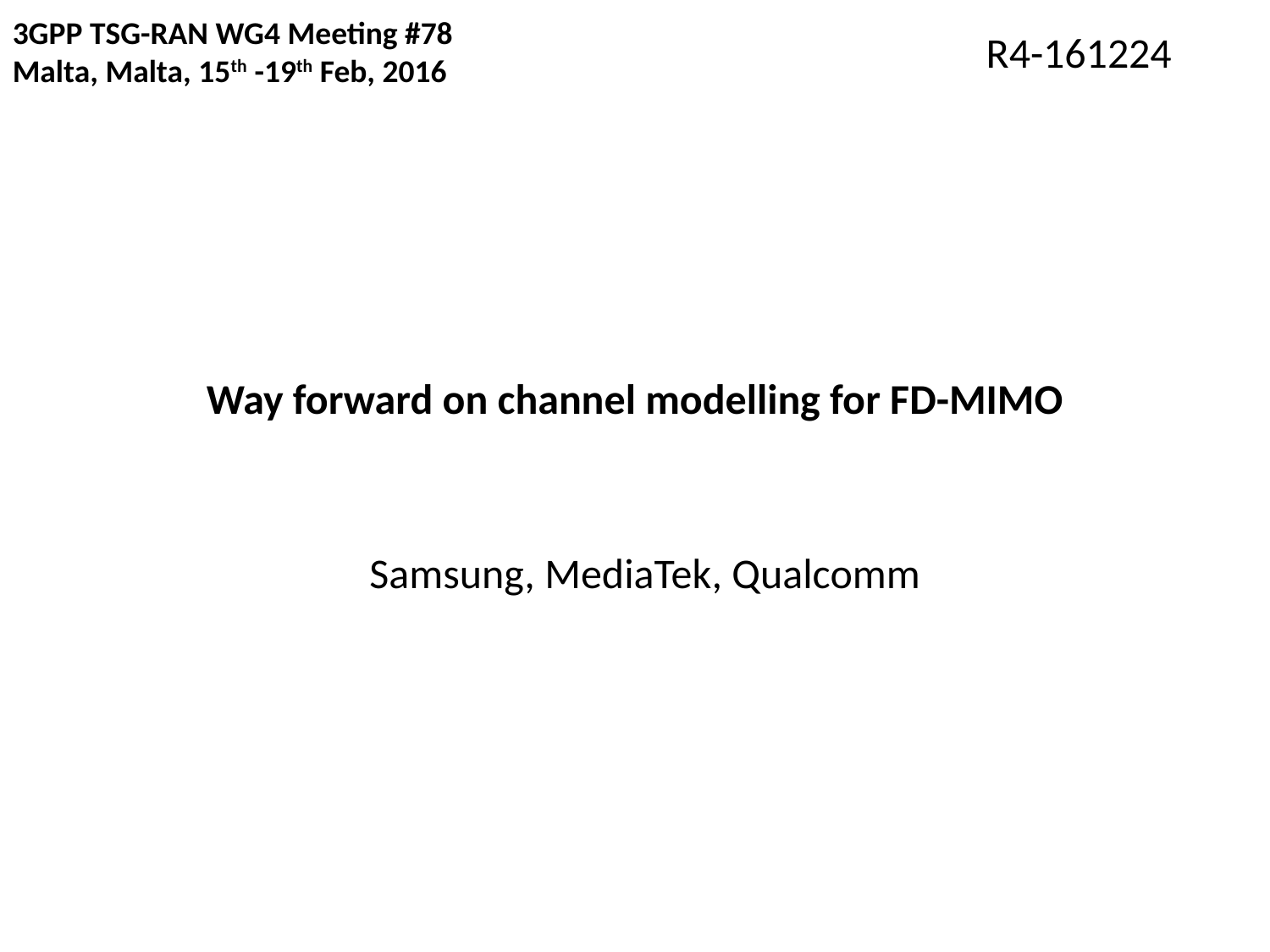

3GPP TSG-RAN WG4 Meeting #78
Malta, Malta, 15th -19th Feb, 2016
R4-161224
# Way forward on channel modelling for FD-MIMO
Samsung, MediaTek, Qualcomm